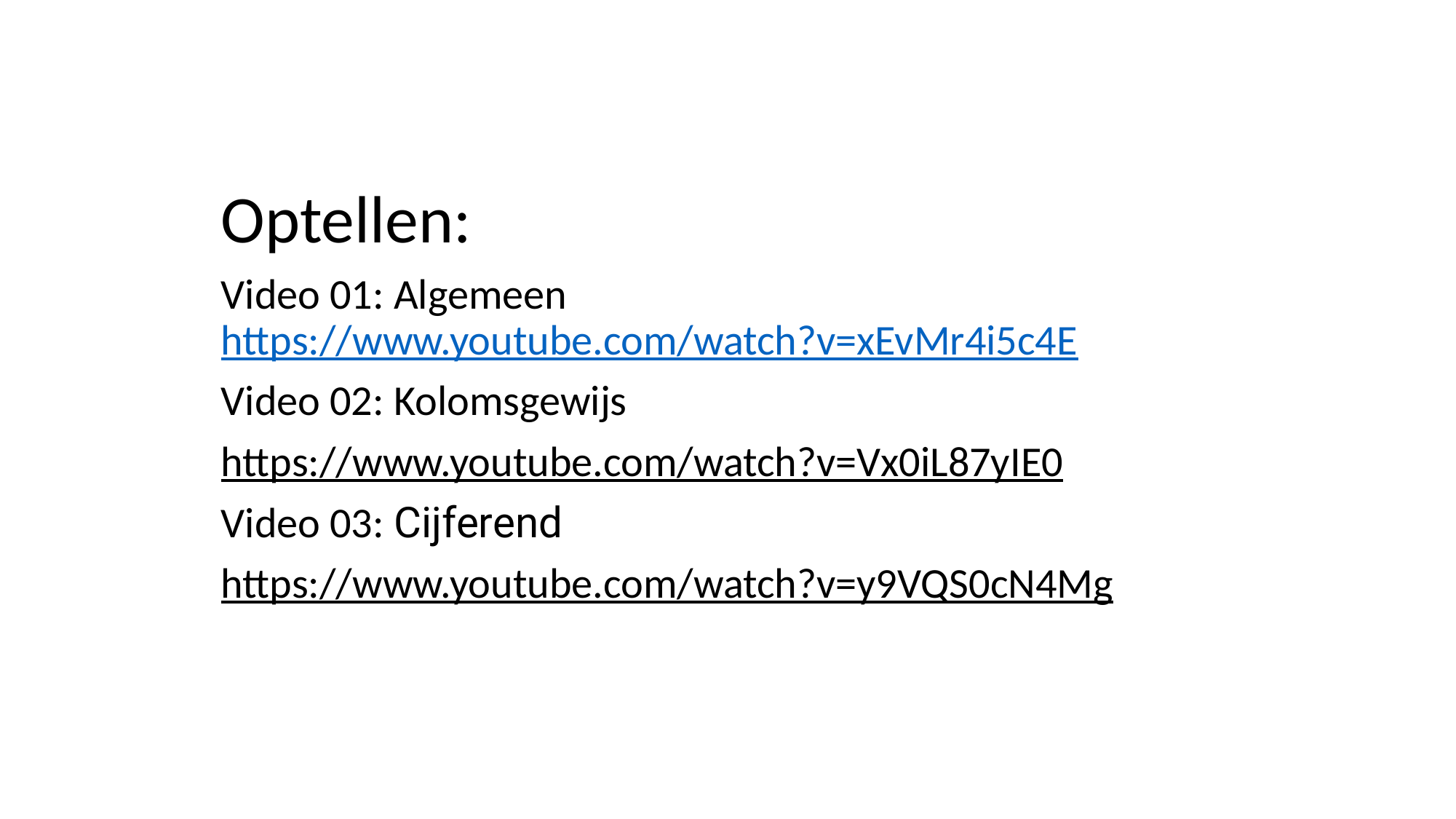

Optellen:
Video 01: Algemeen
https://www.youtube.com/watch?v=xEvMr4i5c4E
Video 02: Kolomsgewijs
https://www.youtube.com/watch?v=Vx0iL87yIE0
Video 03: Cijferend
https://www.youtube.com/watch?v=y9VQS0cN4Mg